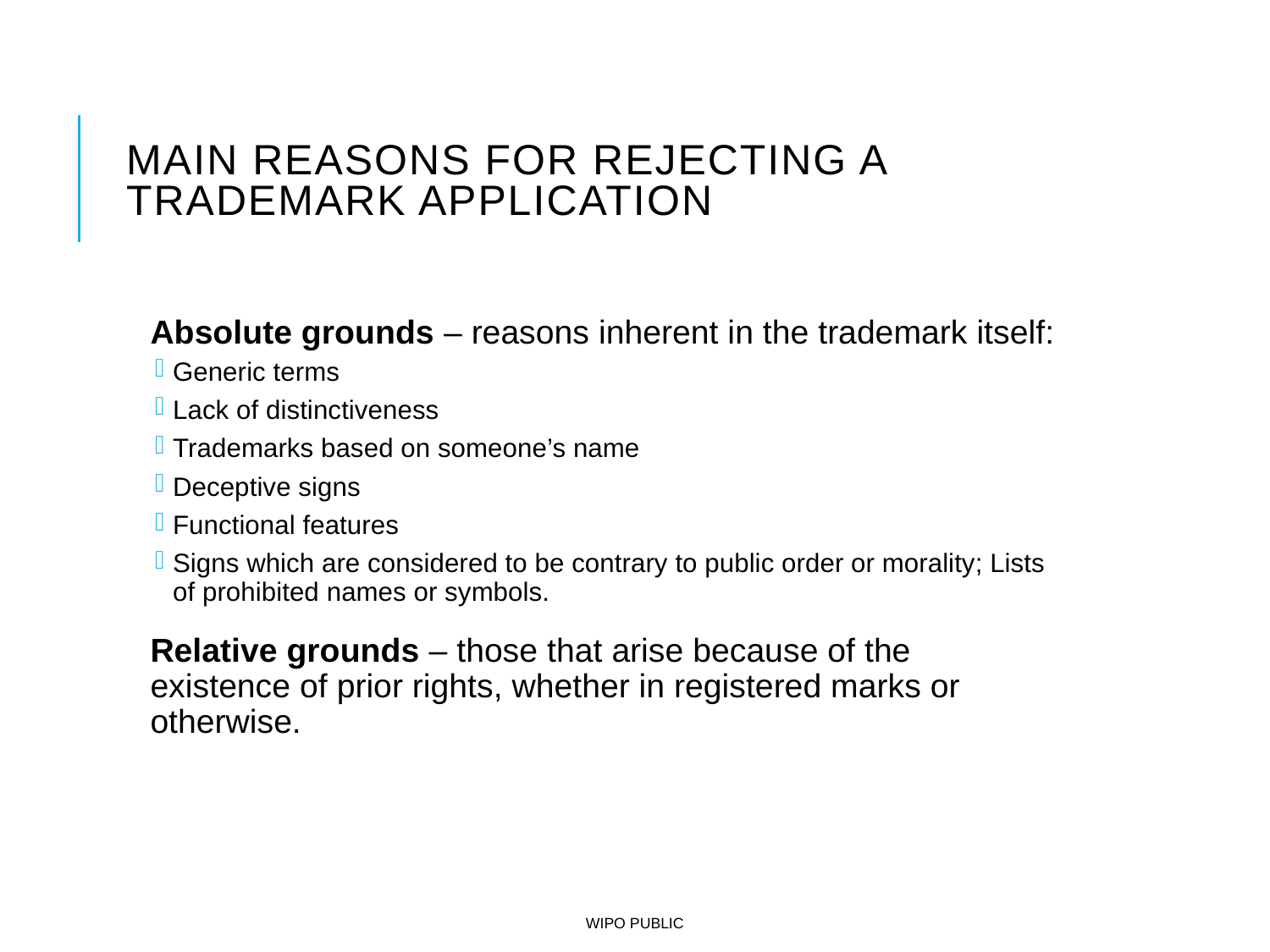

# Main reasons for rejecting a trademark application
Absolute grounds – reasons inherent in the trademark itself:
Generic terms
Lack of distinctiveness
Trademarks based on someone’s name
Deceptive signs
Functional features
Signs which are considered to be contrary to public order or morality; Lists of prohibited names or symbols.
Relative grounds – those that arise because of the existence of prior rights, whether in registered marks or otherwise.